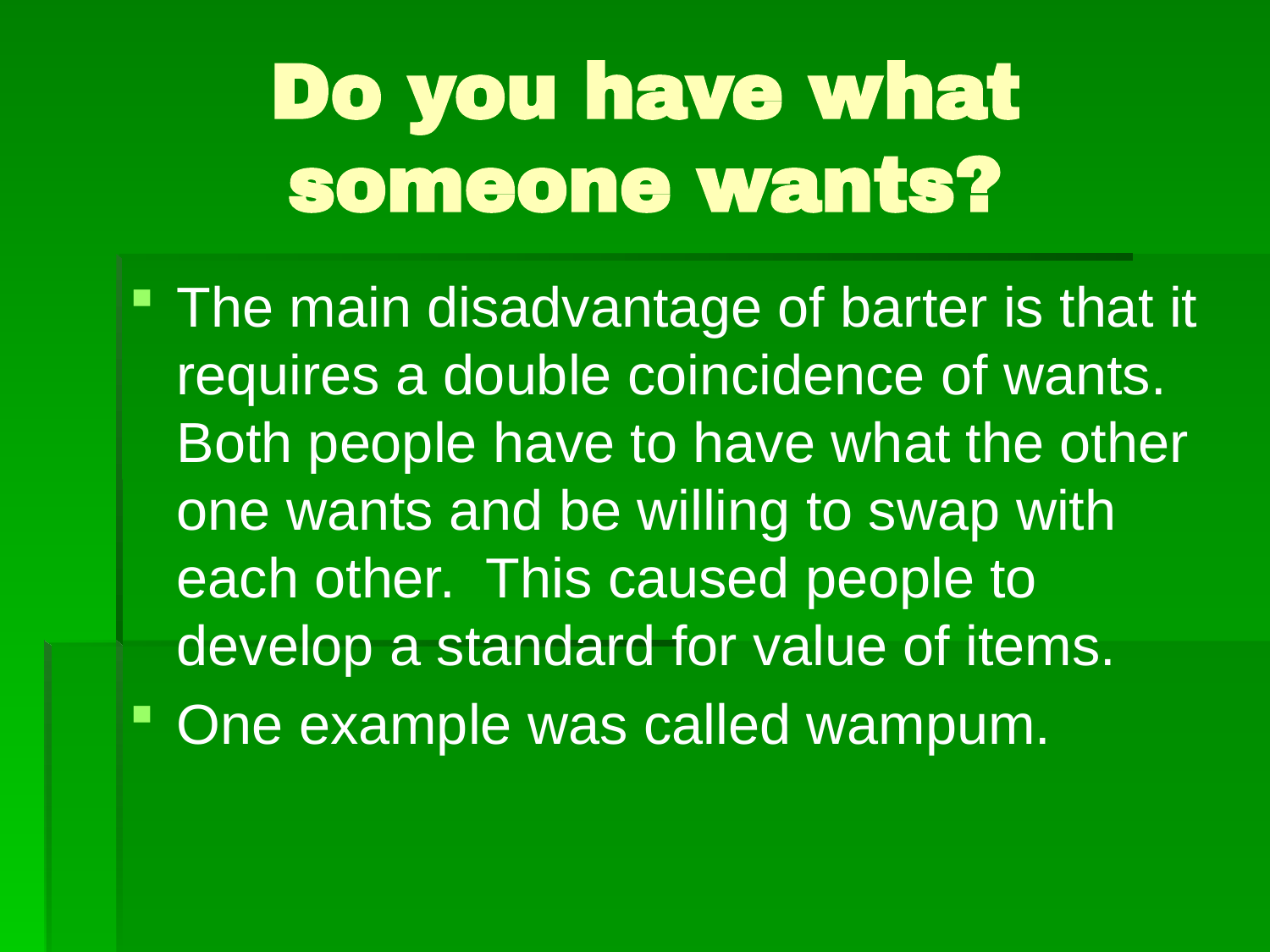

# Do you have what someone wants?
The main disadvantage of barter is that it requires a double coincidence of wants. Both people have to have what the other one wants and be willing to swap with each other.  This caused people to develop a standard for value of items.
One example was called wampum.